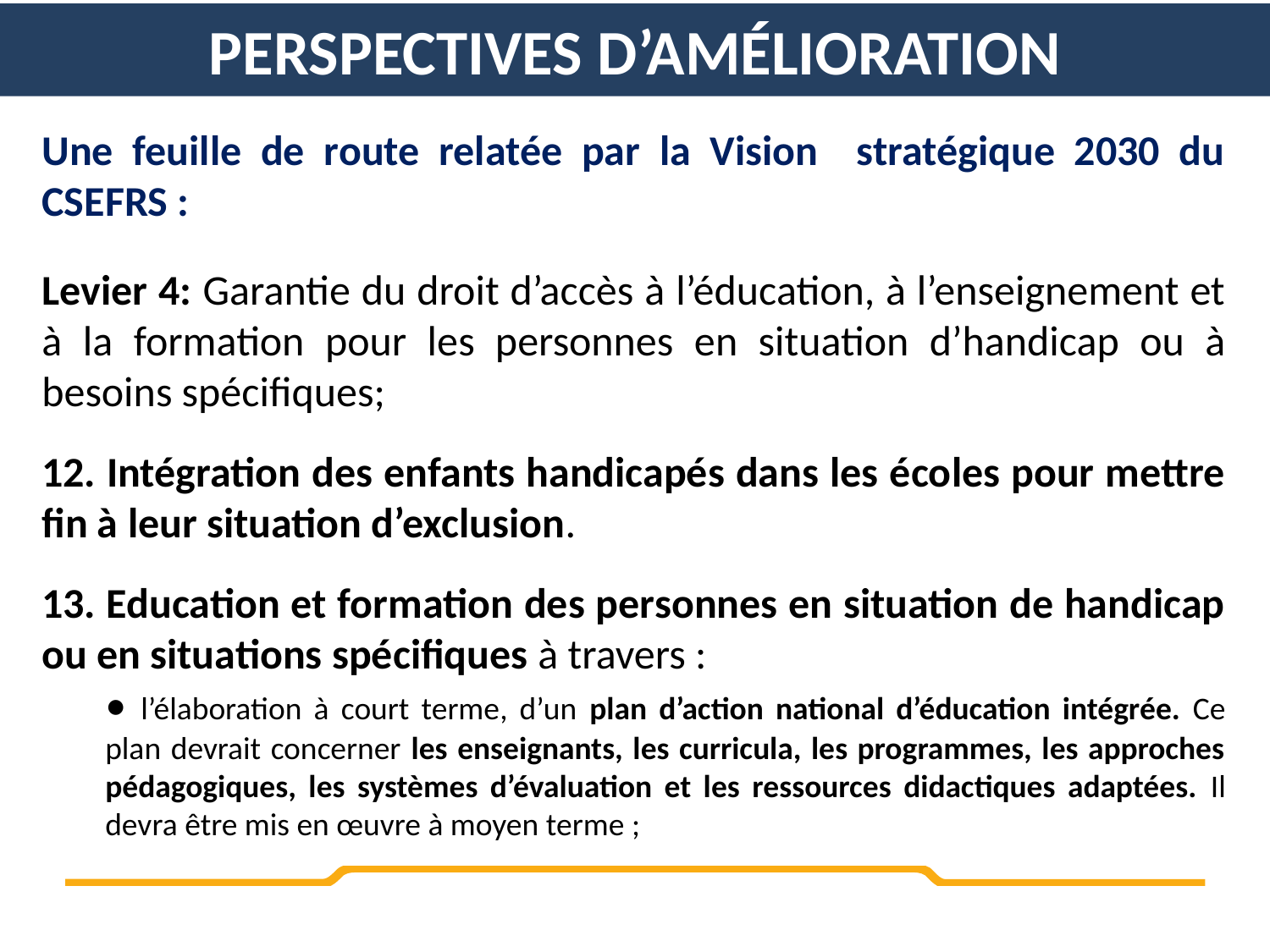

Perspectives d’amélioration

Une feuille de route relatée par la Vision  stratégique 2030 du CSEFRS :

Levier 4: Garantie du droit d’accès à l’éducation, à l’enseignement et à la formation pour les personnes en situation d’handicap ou à besoins spécifiques;

12. Intégration des enfants handicapés dans les écoles pour mettre fin à leur situation d’exclusion.

13. Education et formation des personnes en situation de handicap ou en situations spécifiques à travers :
• l’élaboration à court terme, d’un plan d’action national d’éducation intégrée. Ce plan devrait concerner les enseignants, les curricula, les programmes, les approches pédagogiques, les systèmes d’évaluation et les ressources didactiques adaptées. Il devra être mis en œuvre à moyen terme ;